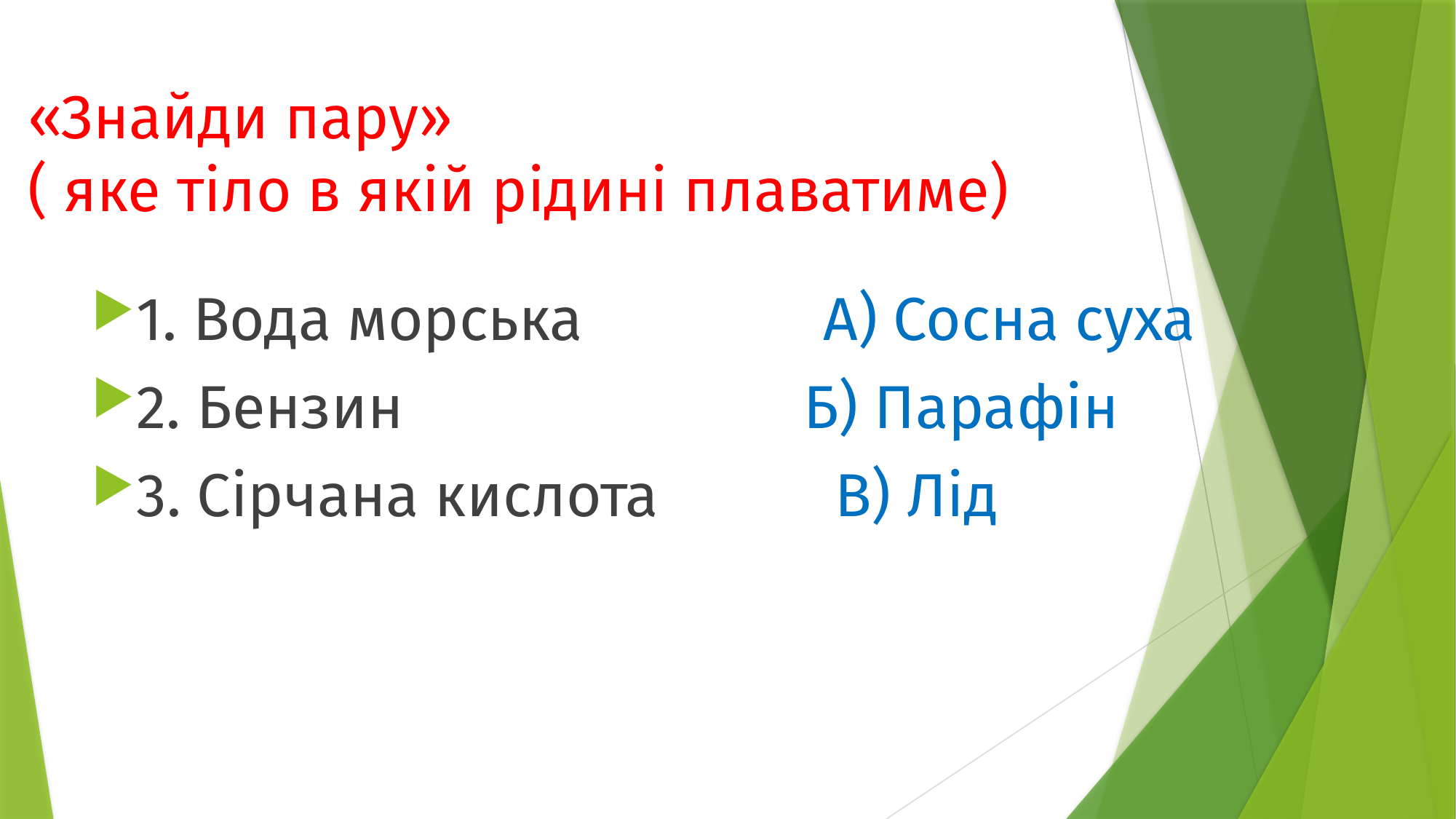

# «Знайди пару» ( яке тіло в якій рідині плаватиме)
1. Вода морська               А) Сосна суха
2. Бензин                         Б) Парафін
3. Сірчана кислота           В) Лід